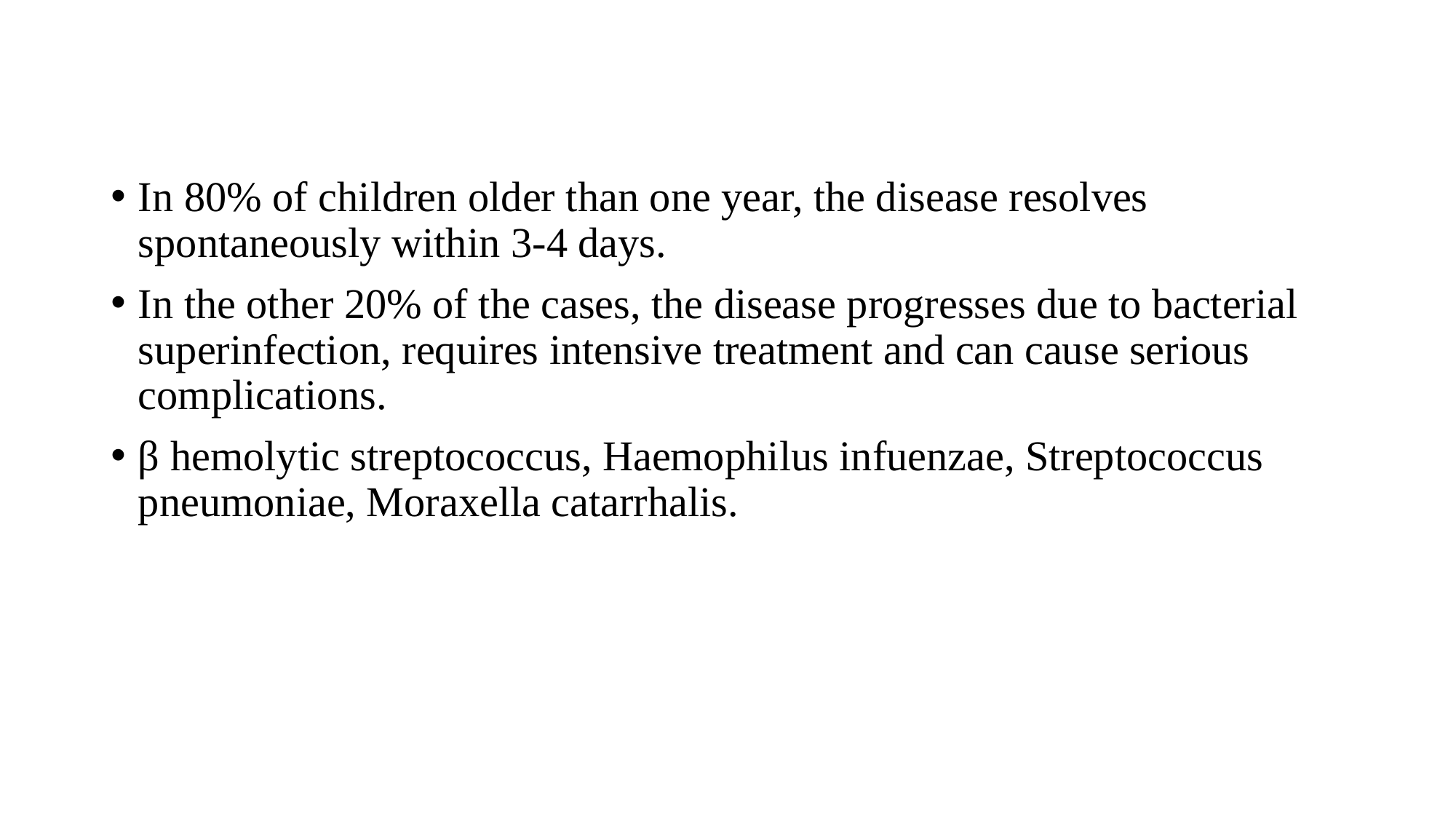

In 80% of children older than one year, the disease resolves spontaneously within 3-4 days.
In the other 20% of the cases, the disease progresses due to bacterial superinfection, requires intensive treatment and can cause serious complications.
β hemolytic streptococcus, Haemophilus infuenzae, Streptococcus pneumoniae, Moraxella catarrhalis.